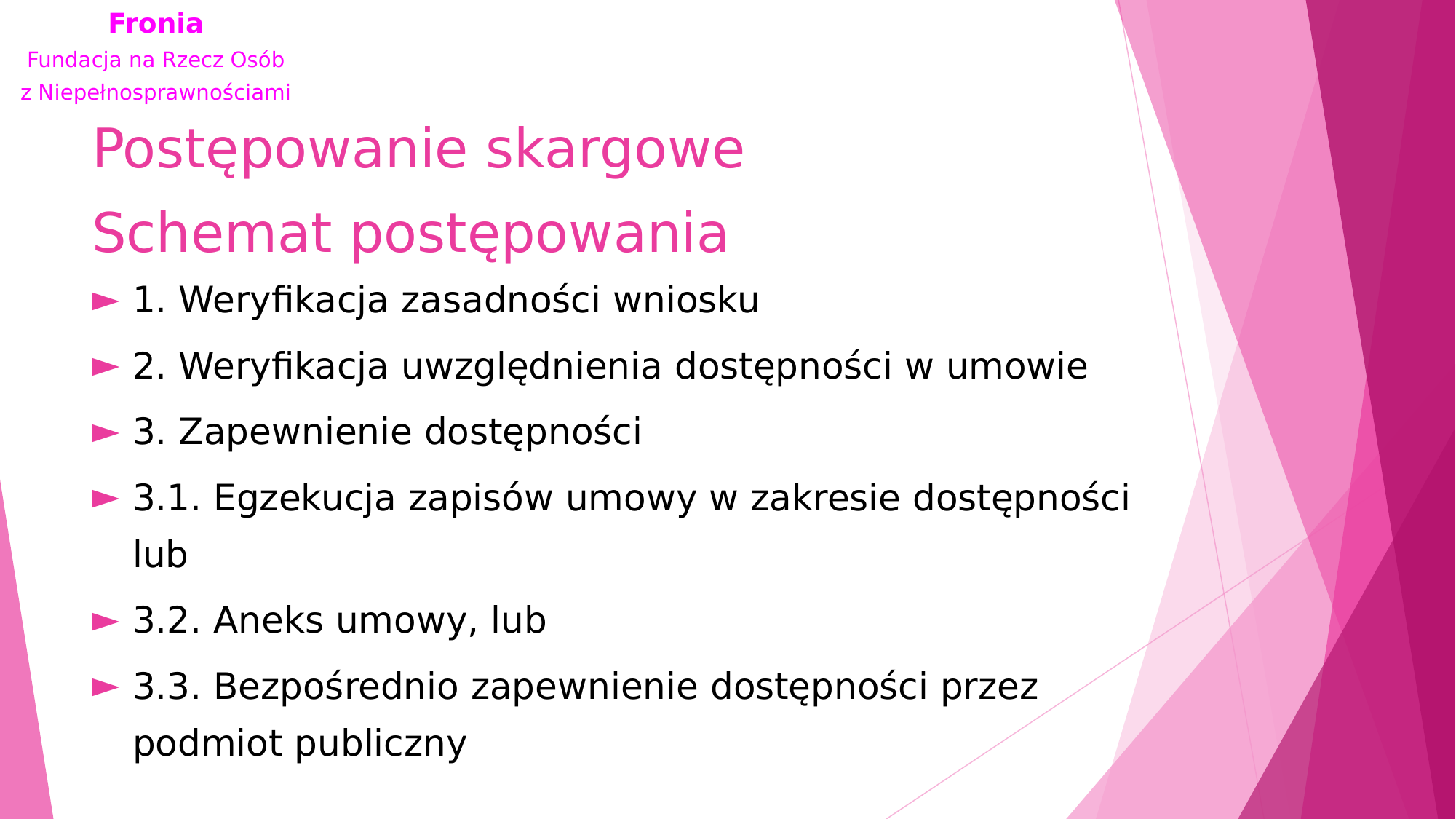

# Postępowanie skargowe Schemat postępowania
1. Weryfikacja zasadności wniosku
2. Weryfikacja uwzględnienia dostępności w umowie
3. Zapewnienie dostępności
3.1. Egzekucja zapisów umowy w zakresie dostępności lub
3.2. Aneks umowy, lub
3.3. Bezpośrednio zapewnienie dostępności przez podmiot publiczny